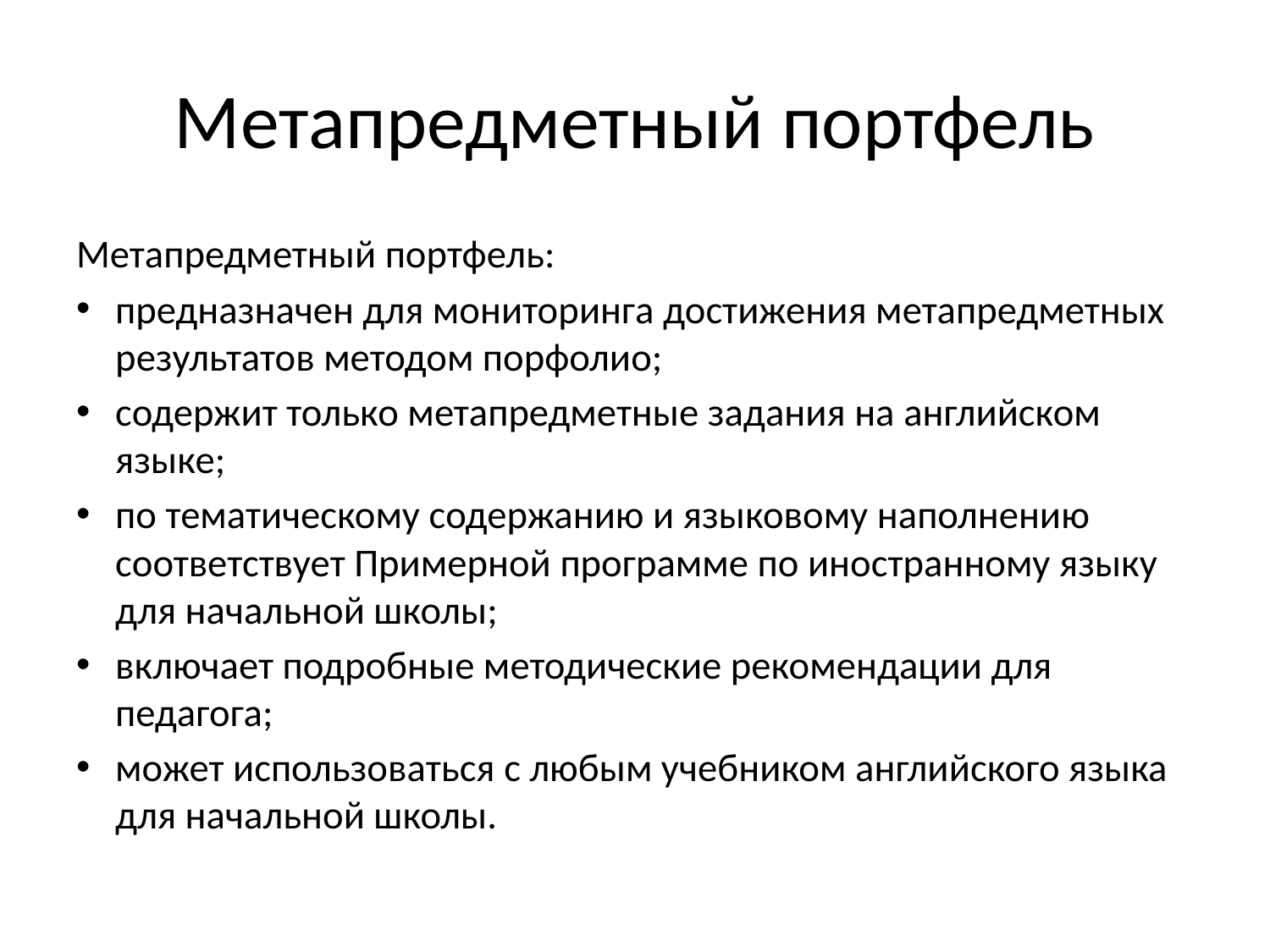

# Метапредметный портфель
Метапредметный портфель:
предназначен для мониторинга достижения метапредметных результатов методом порфолио;
содержит только метапредметные задания на английском языке;
по тематическому содержанию и языковому наполнению соответствует Примерной программе по иностранному языку для начальной школы;
включает подробные методические рекомендации для педагога;
может использоваться с любым учебником английского языка для начальной школы.